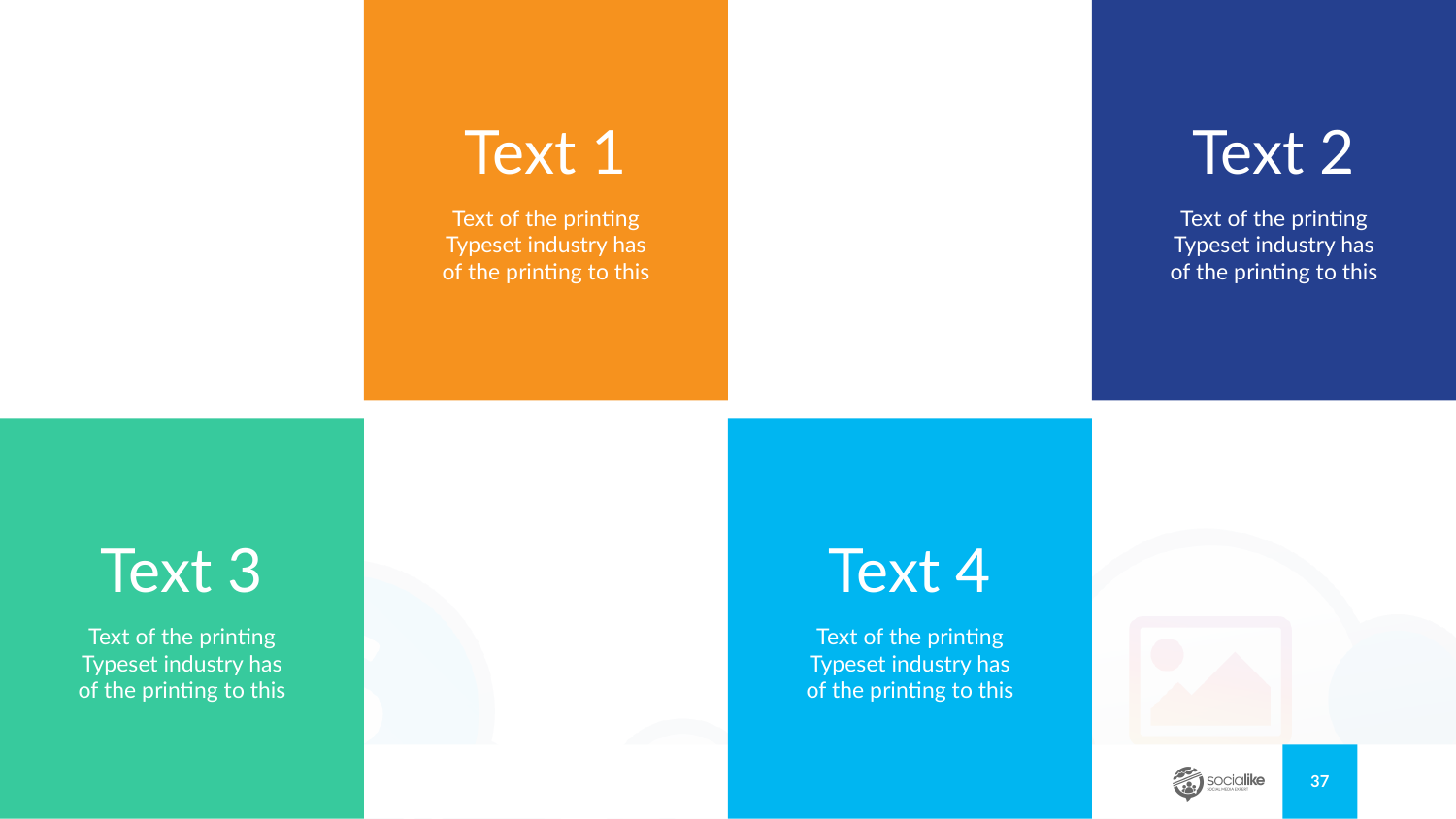

Text 1
Text of the printing
Typeset industry has
of the printing to this
Text 2
Text of the printing
Typeset industry has
of the printing to this

Text 3
Text of the printing
Typeset industry has
of the printing to this
Text 4
Text of the printing
Typeset industry has
of the printing to this
37
www.website.com